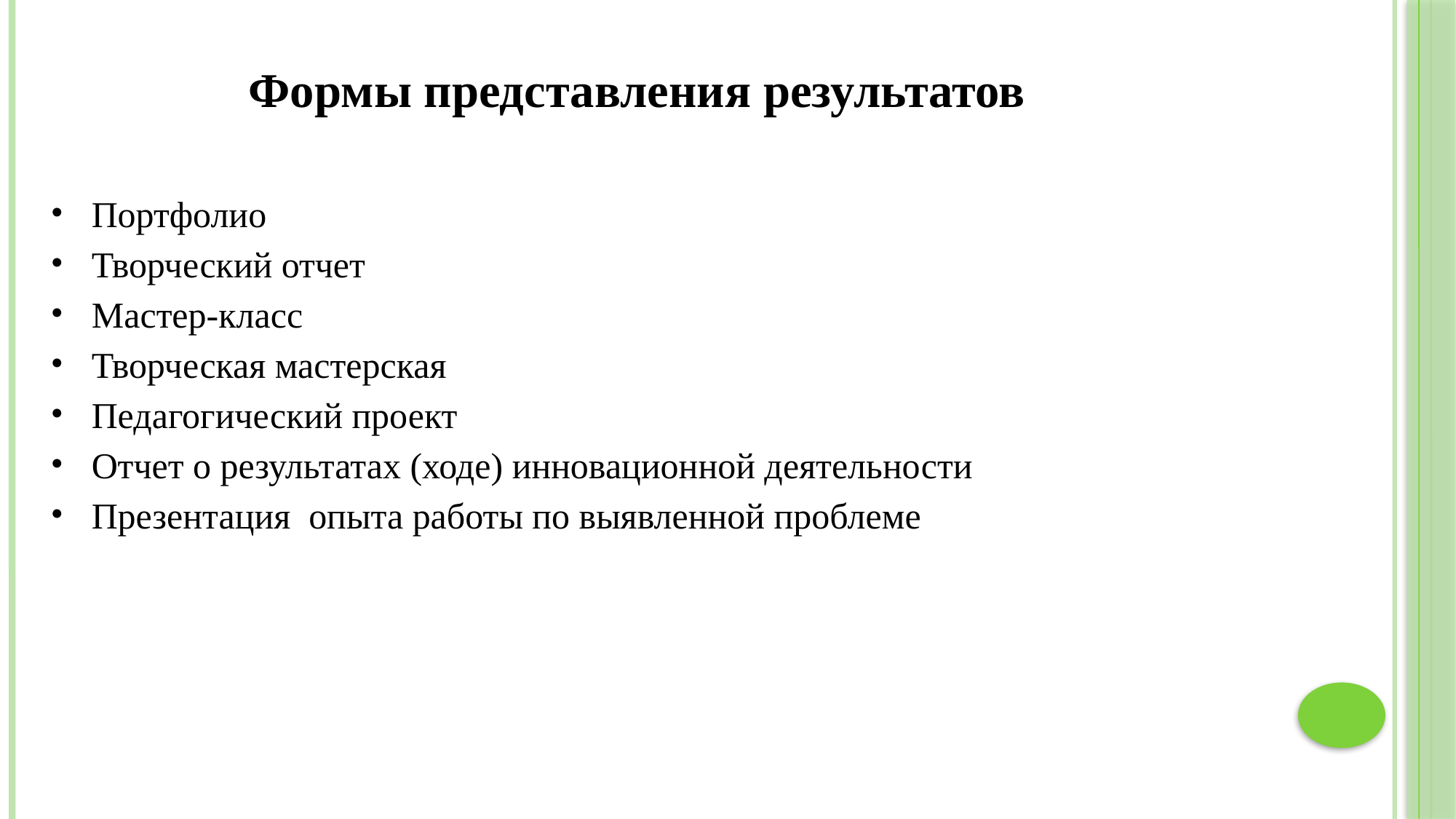

Формы представления результатов

Портфолио
Творческий отчет
Мастер-класс
Творческая мастерская
Педагогический проект
Отчет о результатах (ходе) инновационной деятельности
Презентация  опыта работы по выявленной проблеме